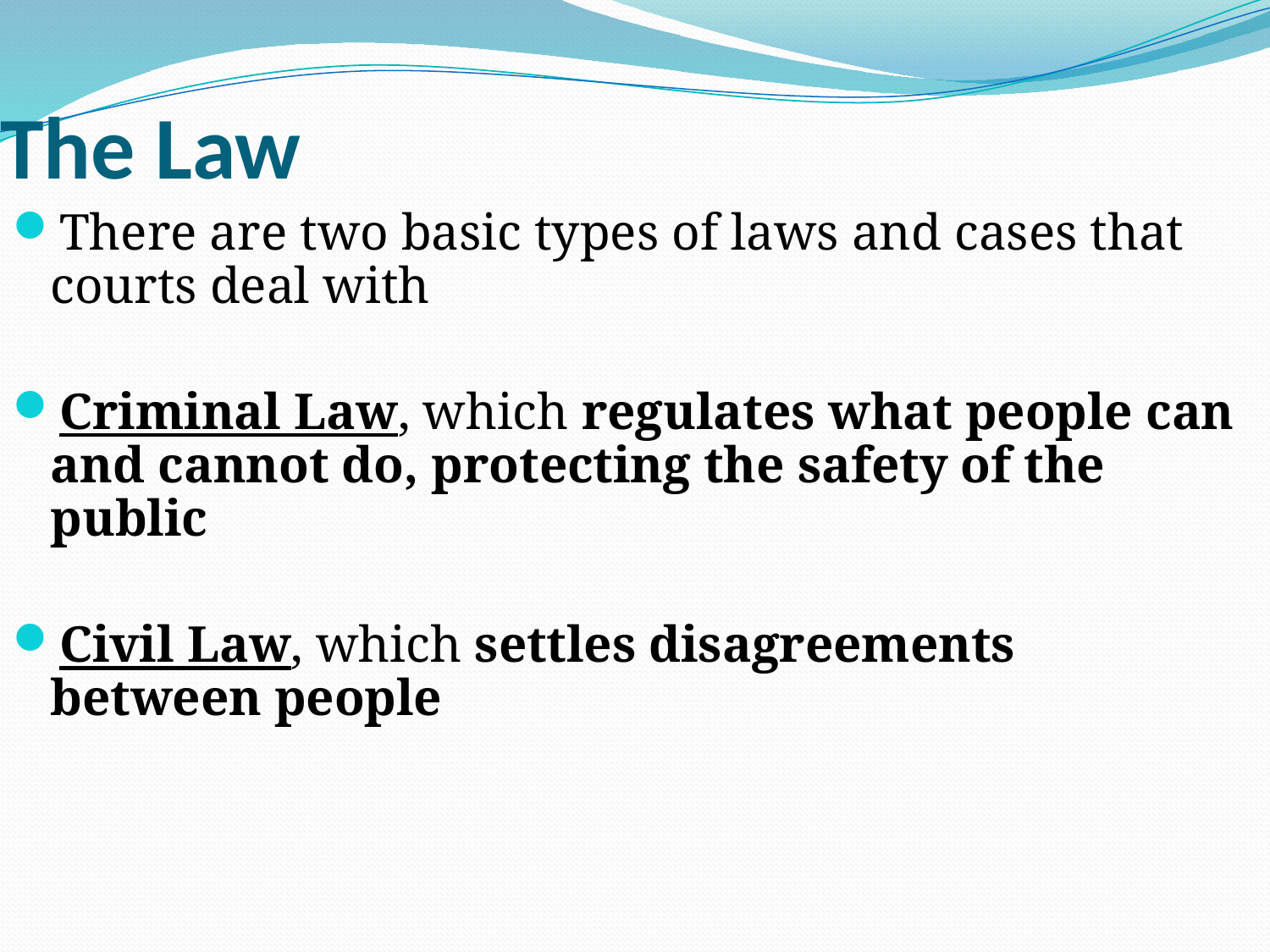

The Law
There are two basic types of laws and cases that courts deal with

Criminal Law, which regulates what people can and cannot do, protecting the safety of the public

Civil Law, which settles disagreements between people